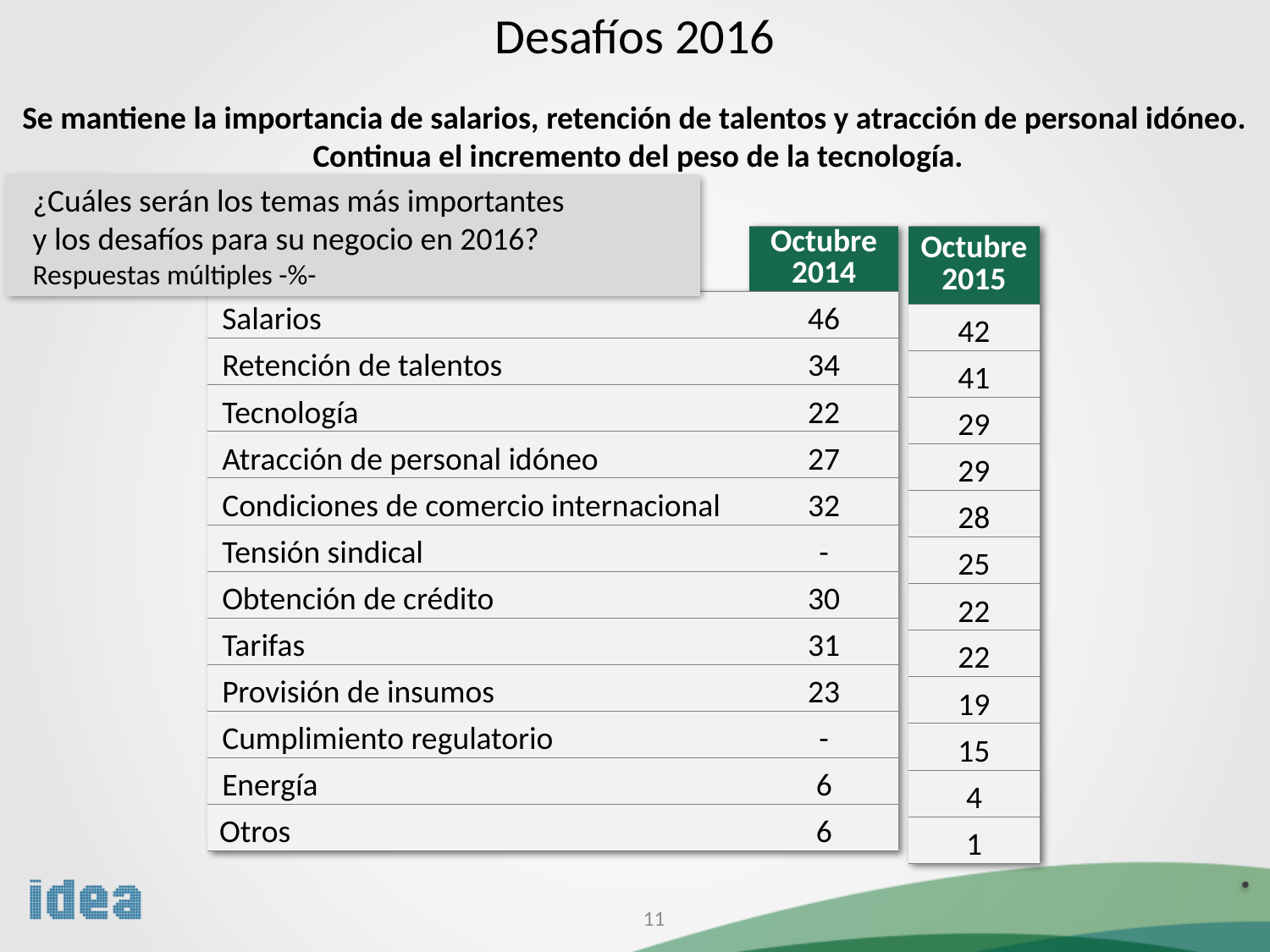

Desafíos 2016
Se mantiene la importancia de salarios, retención de talentos y atracción de personal idóneo.
 Continua el incremento del peso de la tecnología.
¿Cuáles serán los temas más importantes
y los desafíos para su negocio en 2016?
Respuestas múltiples -%-
|  | Octubre 2014 |
| --- | --- |
| Salarios | 46 |
| Retención de talentos | 34 |
| Tecnología | 22 |
| Atracción de personal idóneo | 27 |
| Condiciones de comercio internacional | 32 |
| Tensión sindical | - |
| Obtención de crédito | 30 |
| Tarifas | 31 |
| Provisión de insumos | 23 |
| Cumplimiento regulatorio | - |
| Energía | 6 |
| Otros | 6 |
| Octubre 2015 |
| --- |
| 42 |
| 41 |
| 29 |
| 29 |
| 28 |
| 25 |
| 22 |
| 22 |
| 19 |
| 15 |
| 4 |
| 1 |

11